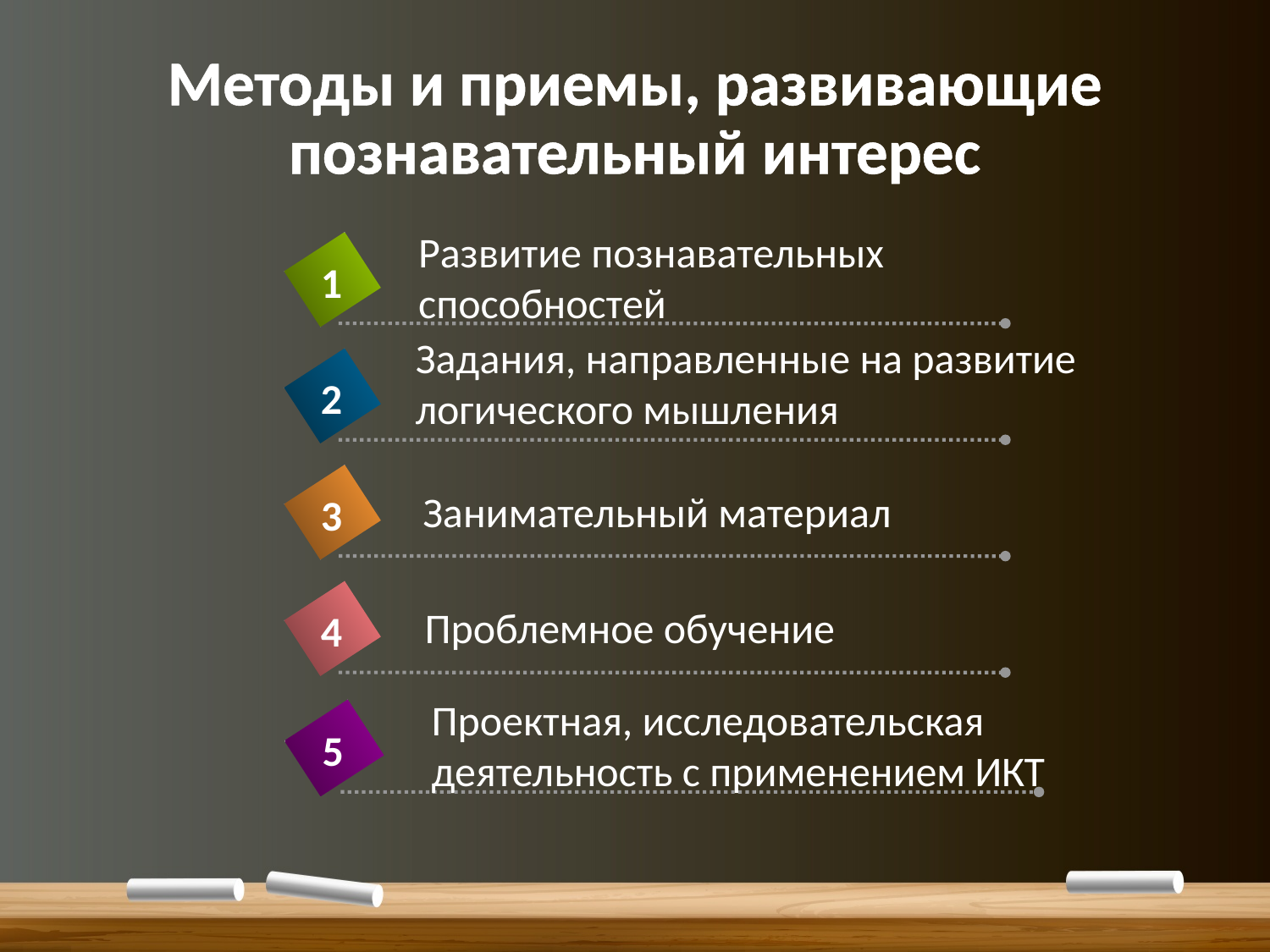

# Методы и приемы, развивающие познавательный интерес
Развитие познавательных способностей

1

Задания, направленные на развитие логического мышления

2

Занимательный материал
3

Проблемное обучение
4

Проектная, исследовательская деятельность с применением ИКТ

5